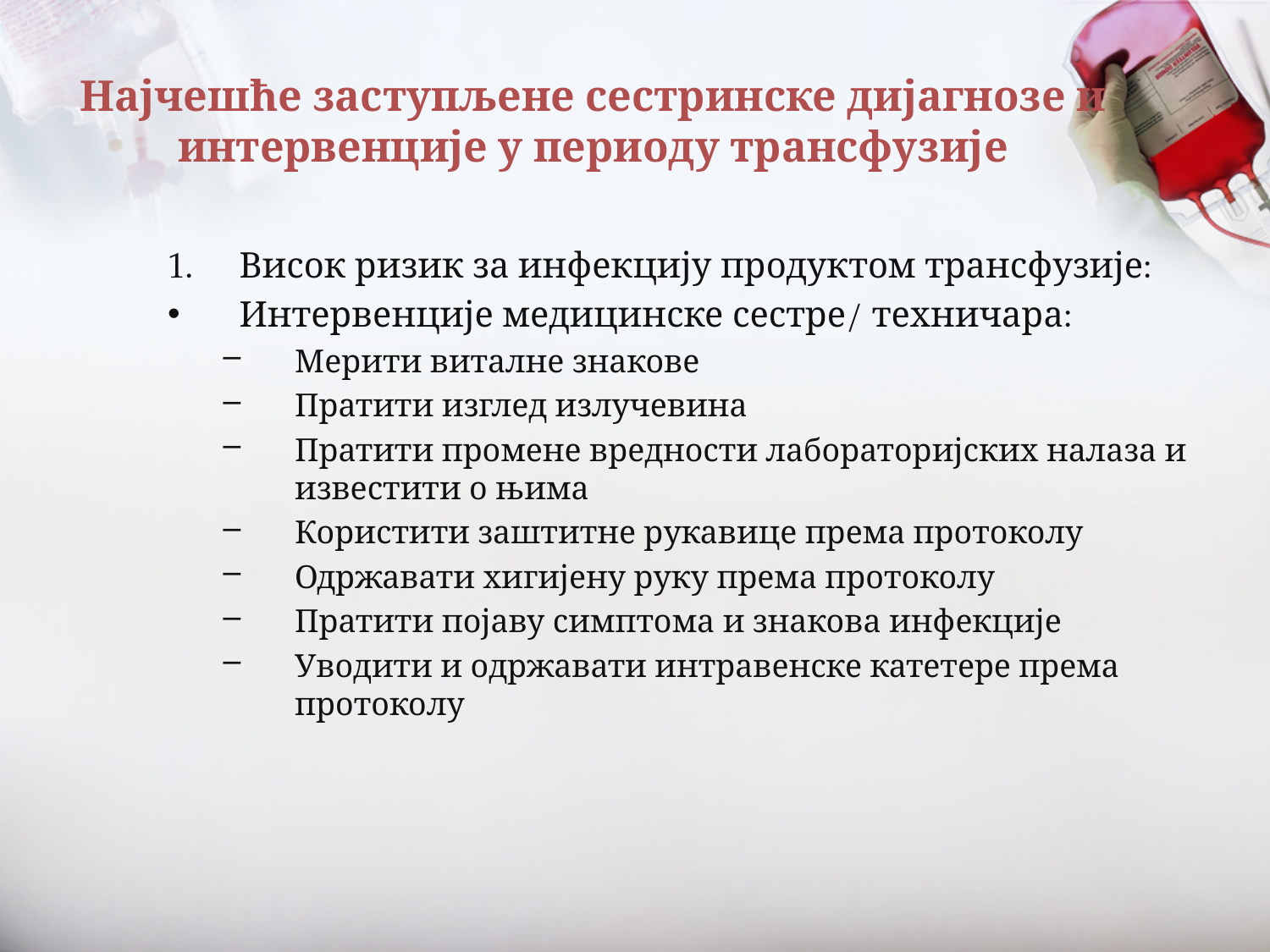

# Најчешће заступљене сестринске дијагнозе и интервенције у периоду трансфузије
Висок ризик за инфекцију продуктом трансфузије:
Интервенције медицинске сестре/ техничара:
Мерити виталне знакове
Пратити изглед излучевина
Пратити промене вредности лабораторијских налаза и известити о њима
Користити заштитне рукавице према протоколу
Одржавати хигијену руку према протоколу
Пратити појаву симптома и знакова инфекције
Уводити и одржавати интравенске катетере према протоколу